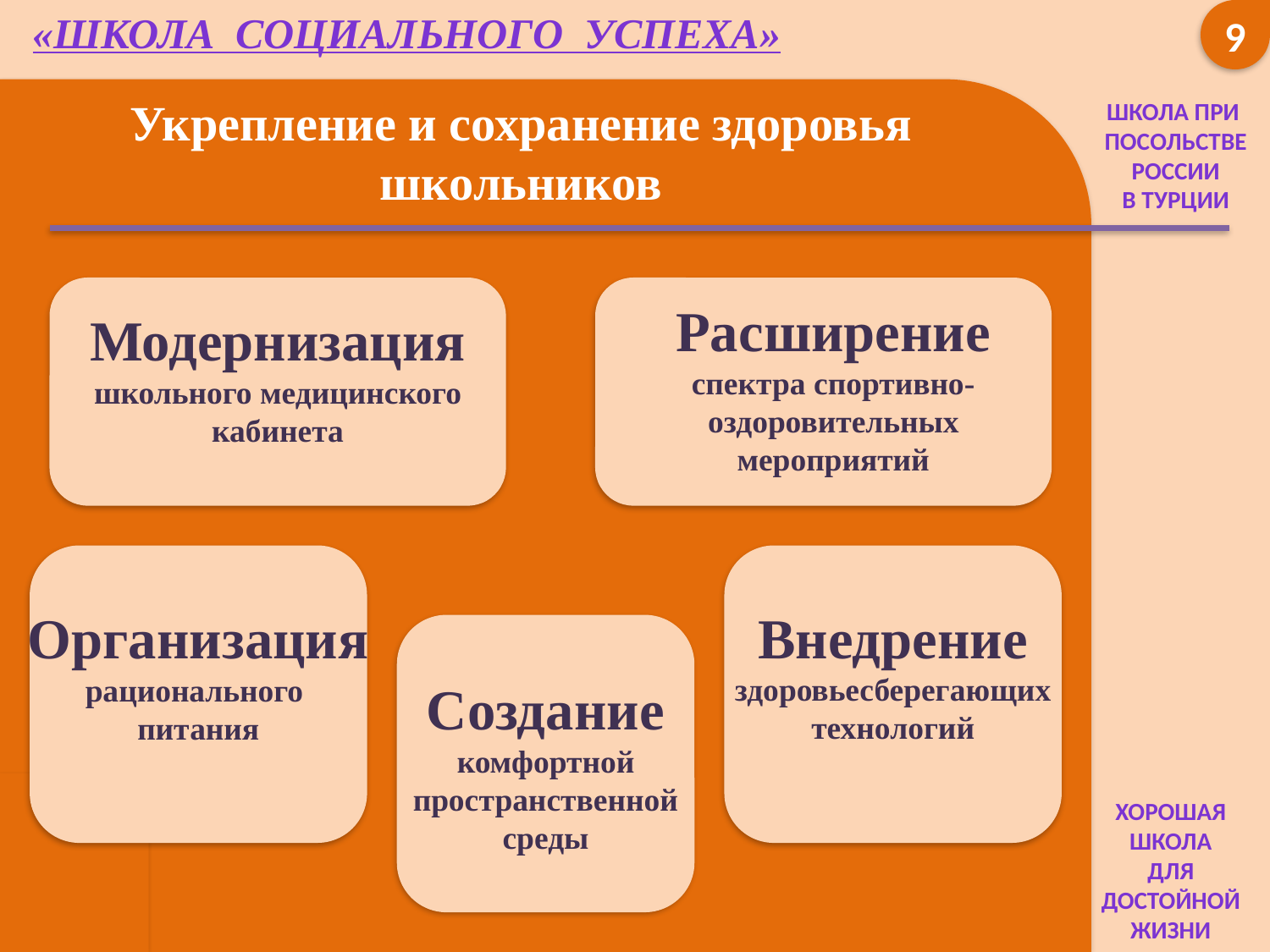

«Школа  социального  успеха»
9

Укрепление и сохранение здоровья
школьников
Школа при
Посольстве
России
В Турции

Расширение
спектра спортивно-оздоровительных мероприятий
Модернизация
школьного медицинского кабинета

Внедрение
здоровьесберегающих технологий
Организация
рационального
питания

Создание
комфортной пространственной среды
Хорошая школа для достойной жизни
Хорошая
Школа
Для
Достойной
жизни